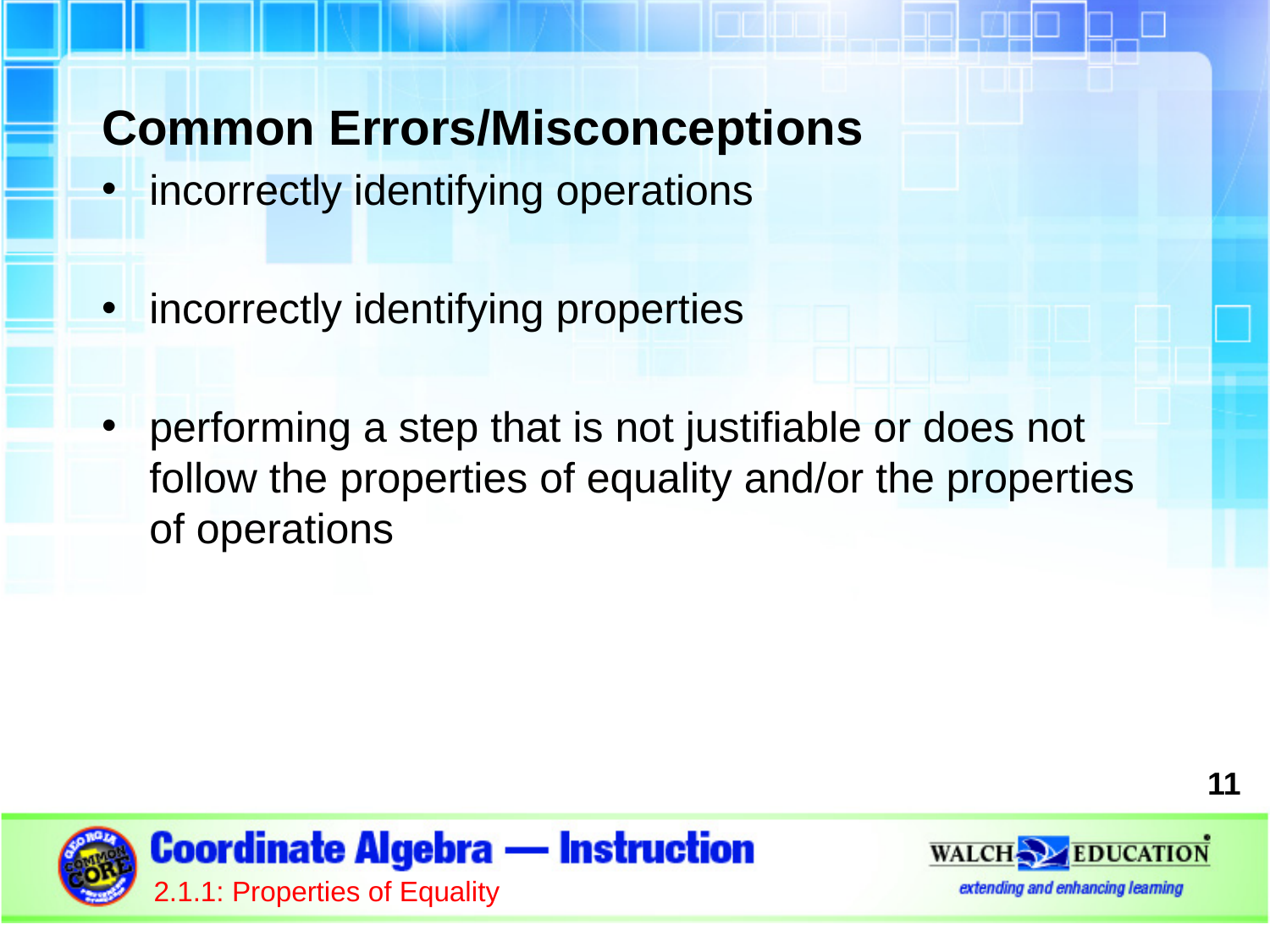

Common Errors/Misconceptions
incorrectly identifying operations

incorrectly identifying properties

performing a step that is not justifiable or does not follow the properties of equality and/or the properties of operations
11
2.1.1: Properties of Equality